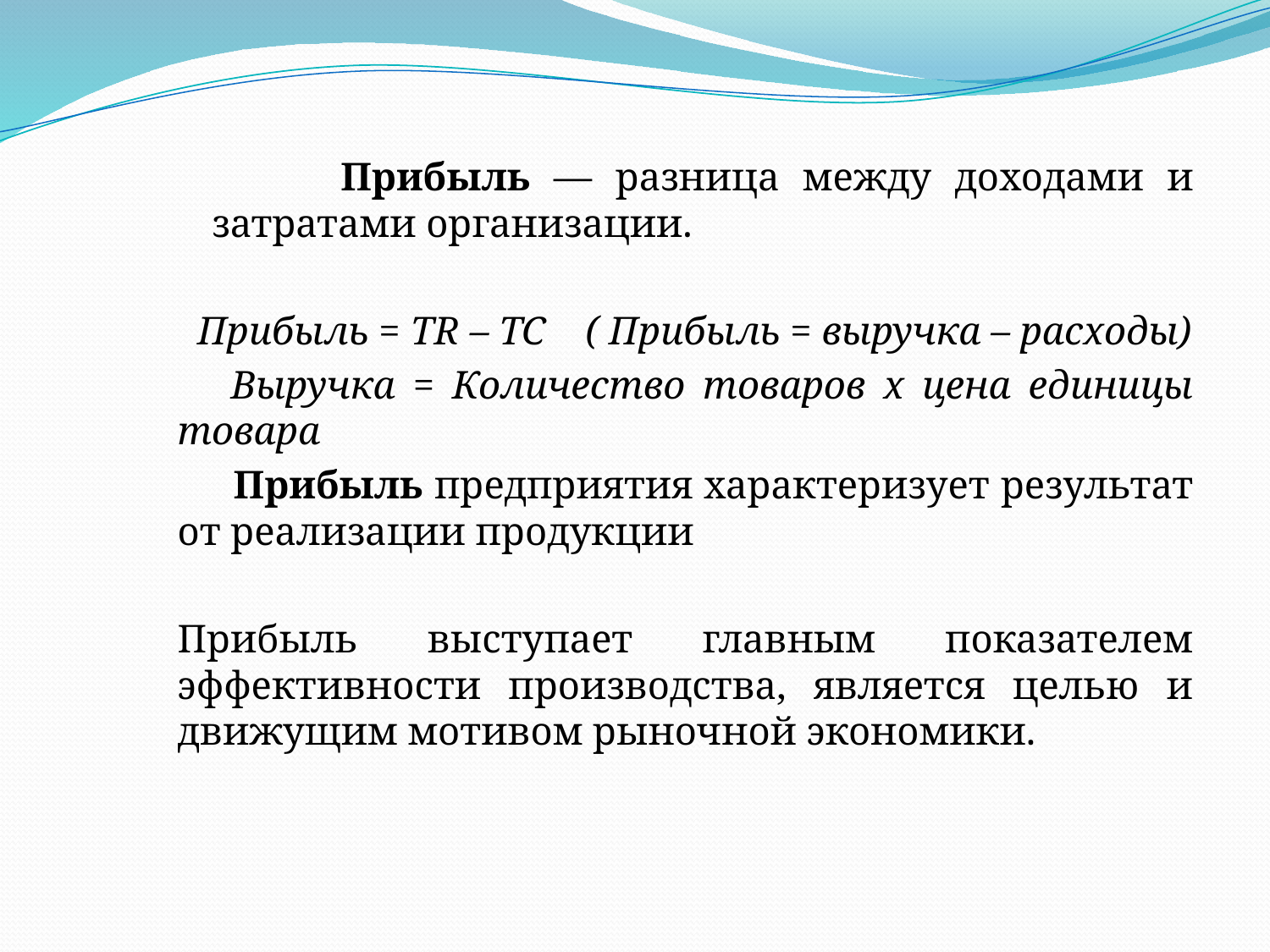

Прибыль — разница между доходами и затратами организации.

  Прибыль = TR – ТС    ( Прибыль = выручка – расходы)
   Выручка = Количество товаров х цена единицы товара
     Прибыль предприятия характеризует результат от реализации продукции

Прибыль выступает главным показателем эффективности производства, является целью и движущим мотивом рыноч­ной экономики.